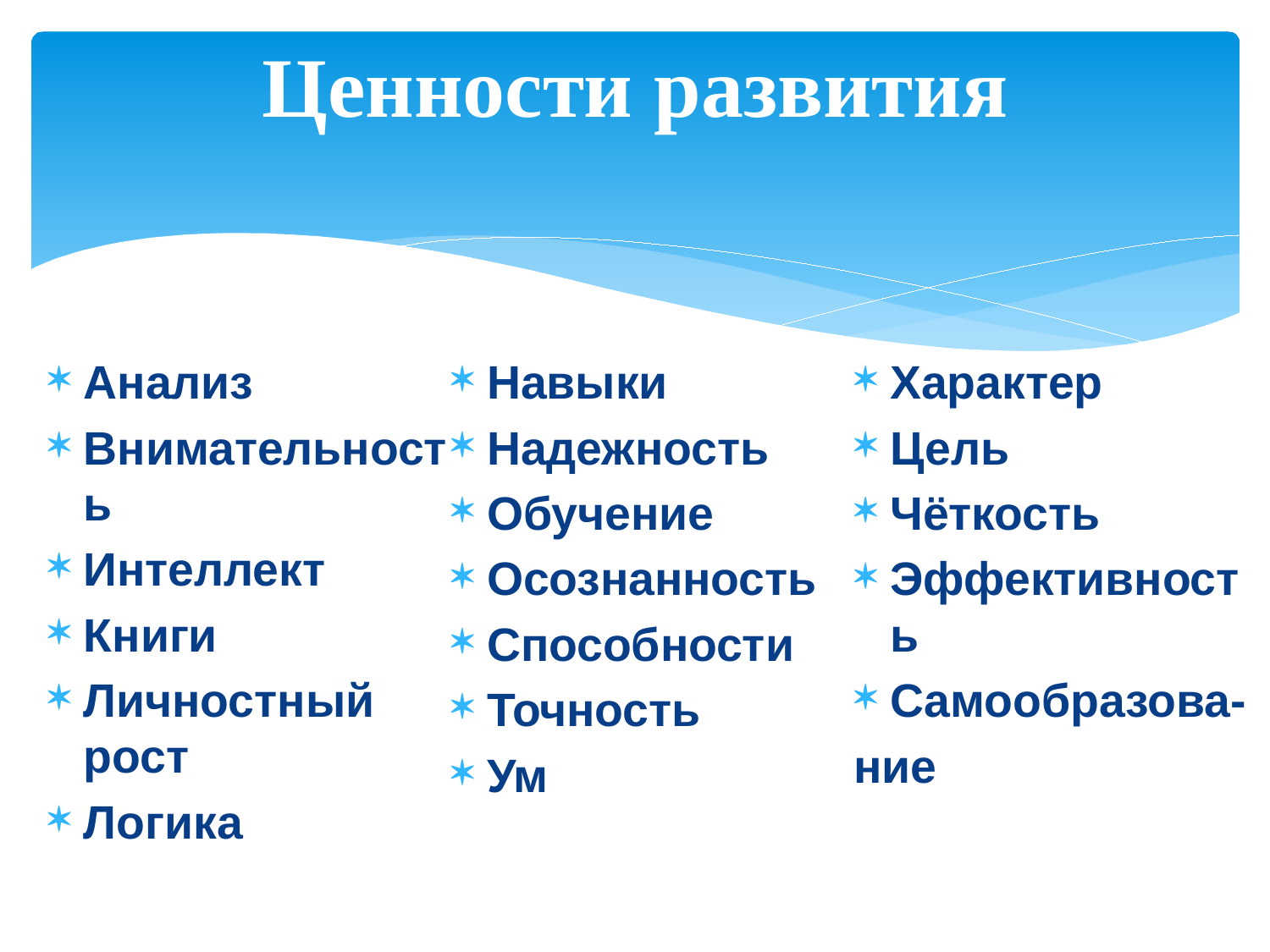

# Ценности развития
Анализ
Внимательность
Интеллект
Книги
Личностный рост
Логика

Навыки
Надежность
Обучение
Осознанность
Способности
Точность
Ум

Характер
Цель
Чёткость
Эффективность
Самообразова-
ние